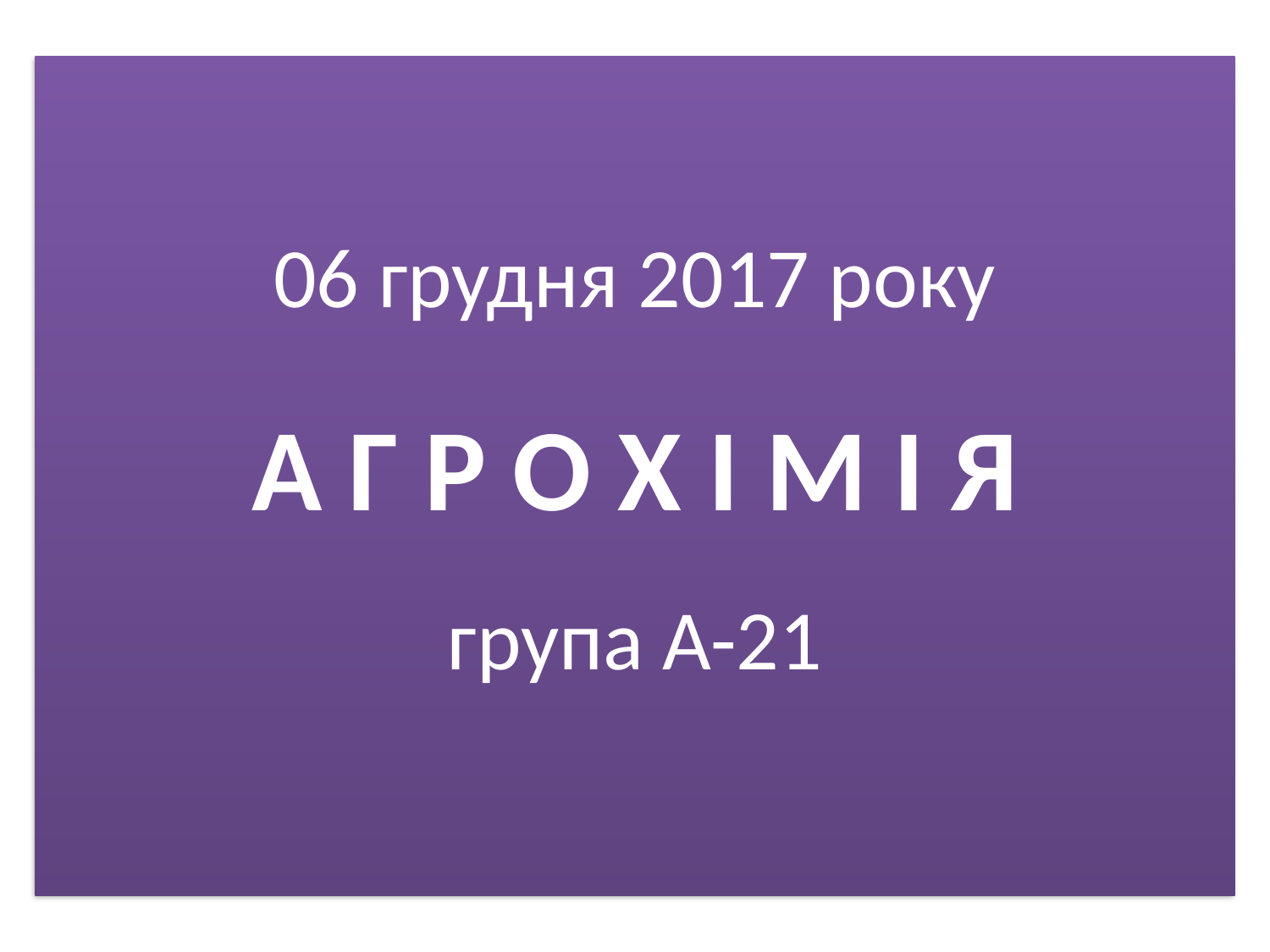

# 06 грудня 2017 року А Г Р О Х І М І Я група А-21